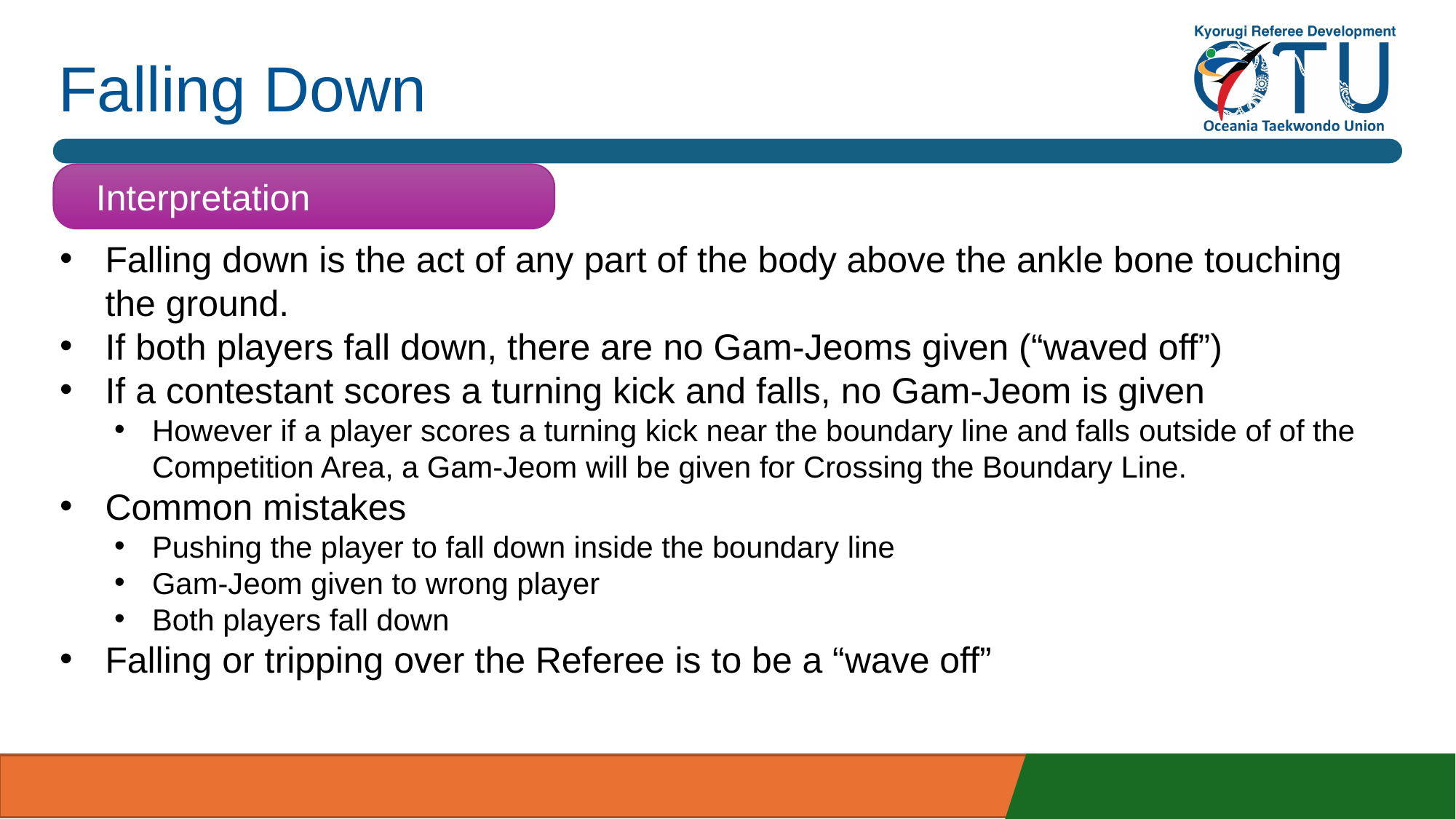

# Falling Down
Interpretation
Falling down is the act of any part of the body above the ankle bone touching the ground.
If both players fall down, there are no Gam-Jeoms given (“waved off”)
If a contestant scores a turning kick and falls, no Gam-Jeom is given
However if a player scores a turning kick near the boundary line and falls outside of of the Competition Area, a Gam-Jeom will be given for Crossing the Boundary Line.
Common mistakes
Pushing the player to fall down inside the boundary line
Gam-Jeom given to wrong player
Both players fall down
Falling or tripping over the Referee is to be a “wave off”